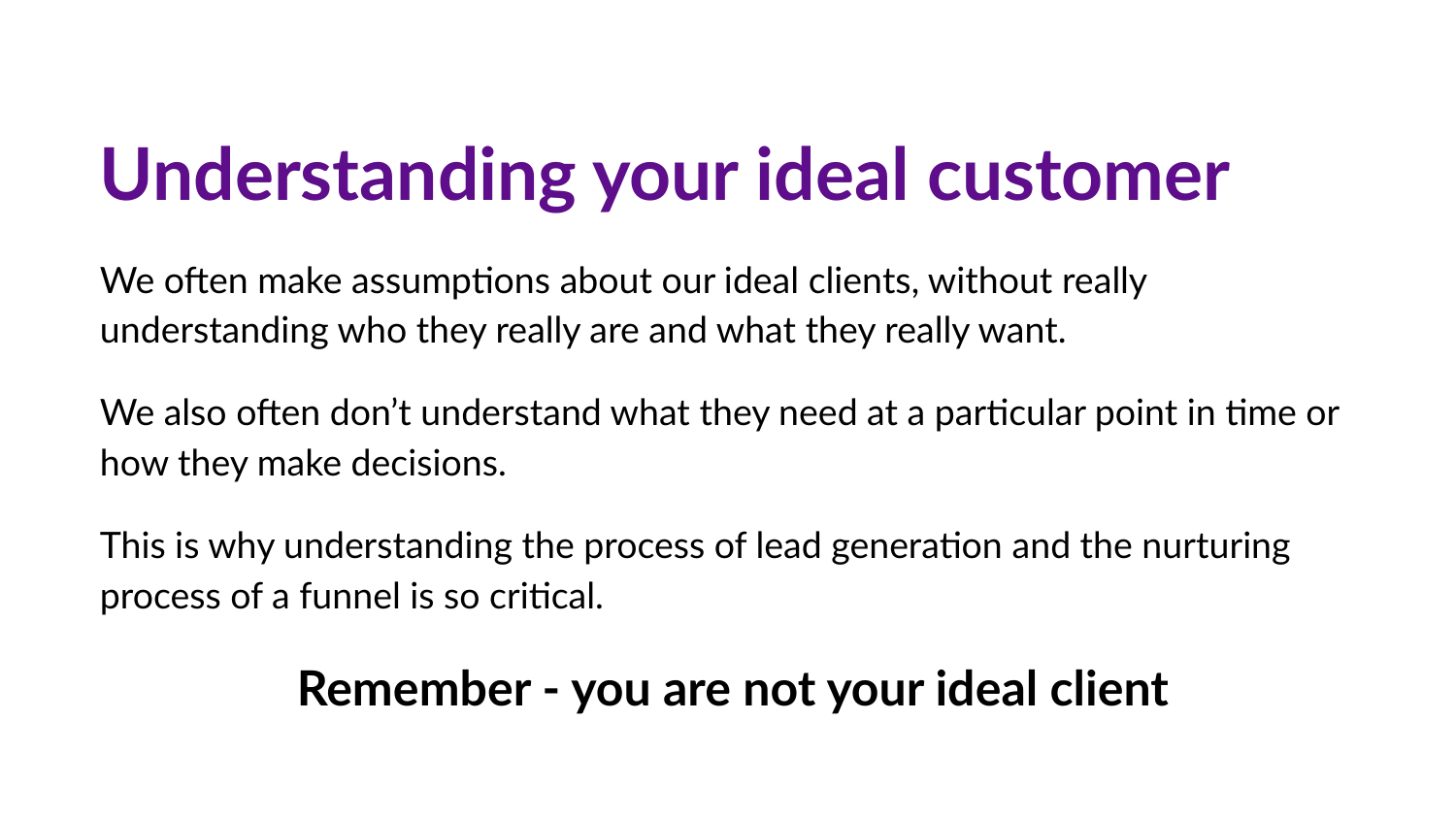

Understanding your ideal customer
We often make assumptions about our ideal clients, without really understanding who they really are and what they really want.
We also often don’t understand what they need at a particular point in time or how they make decisions.
This is why understanding the process of lead generation and the nurturing process of a funnel is so critical.
Remember - you are not your ideal client